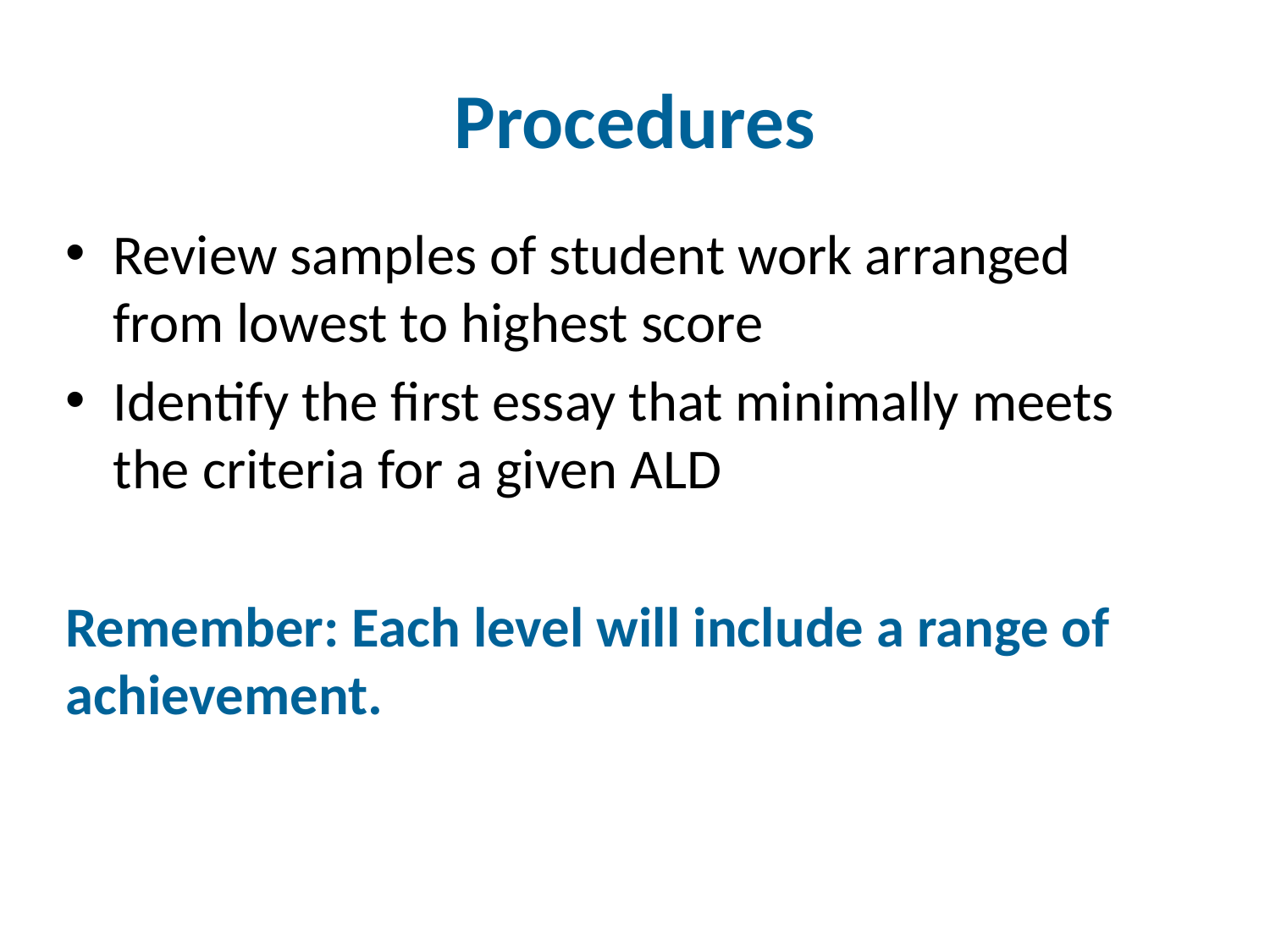

# Procedures
Review samples of student work arranged from lowest to highest score
Identify the first essay that minimally meets the criteria for a given ALD

Remember: Each level will include a range of achievement.